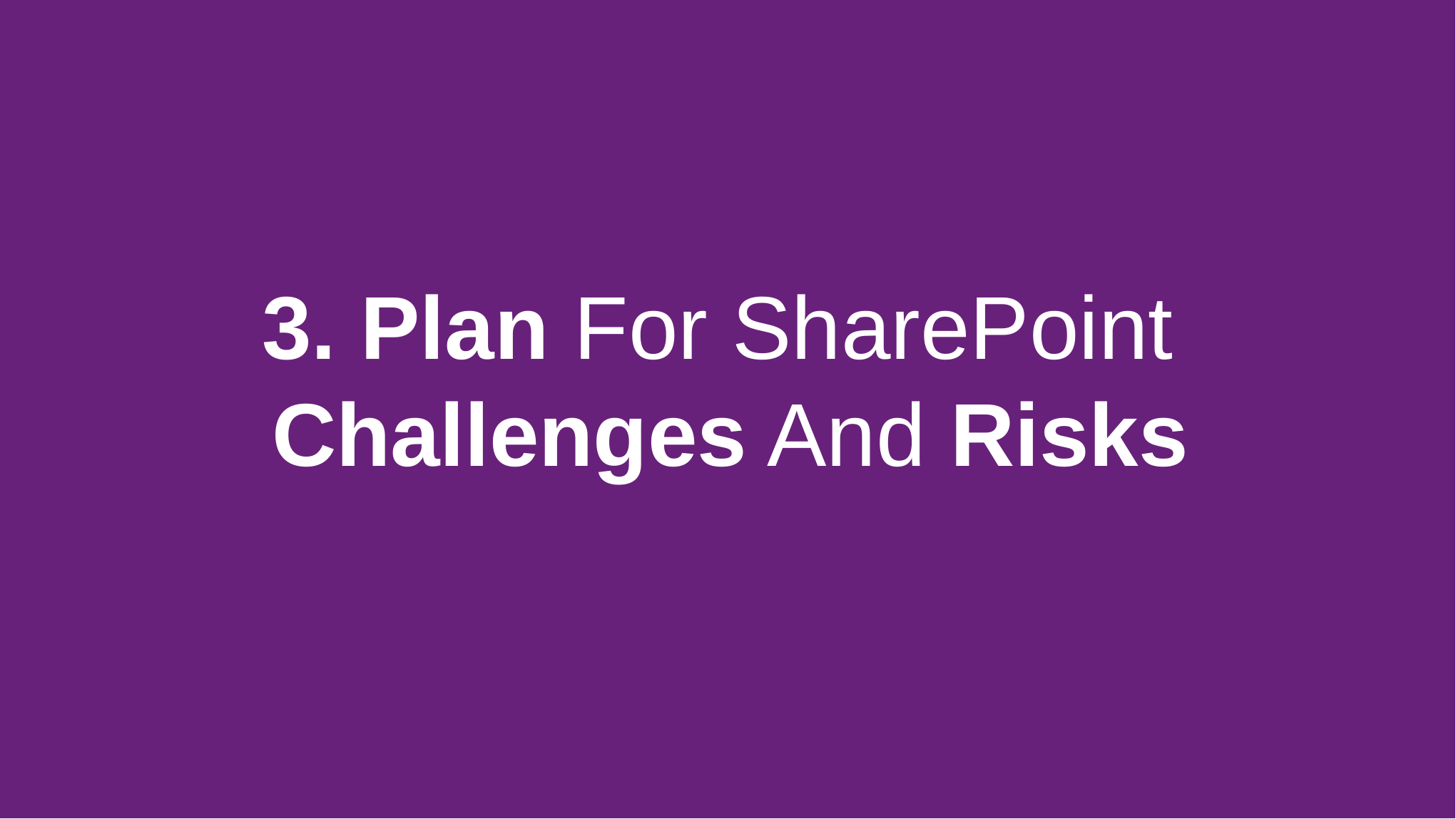

3. Plan For SharePoint
Challenges And Risks